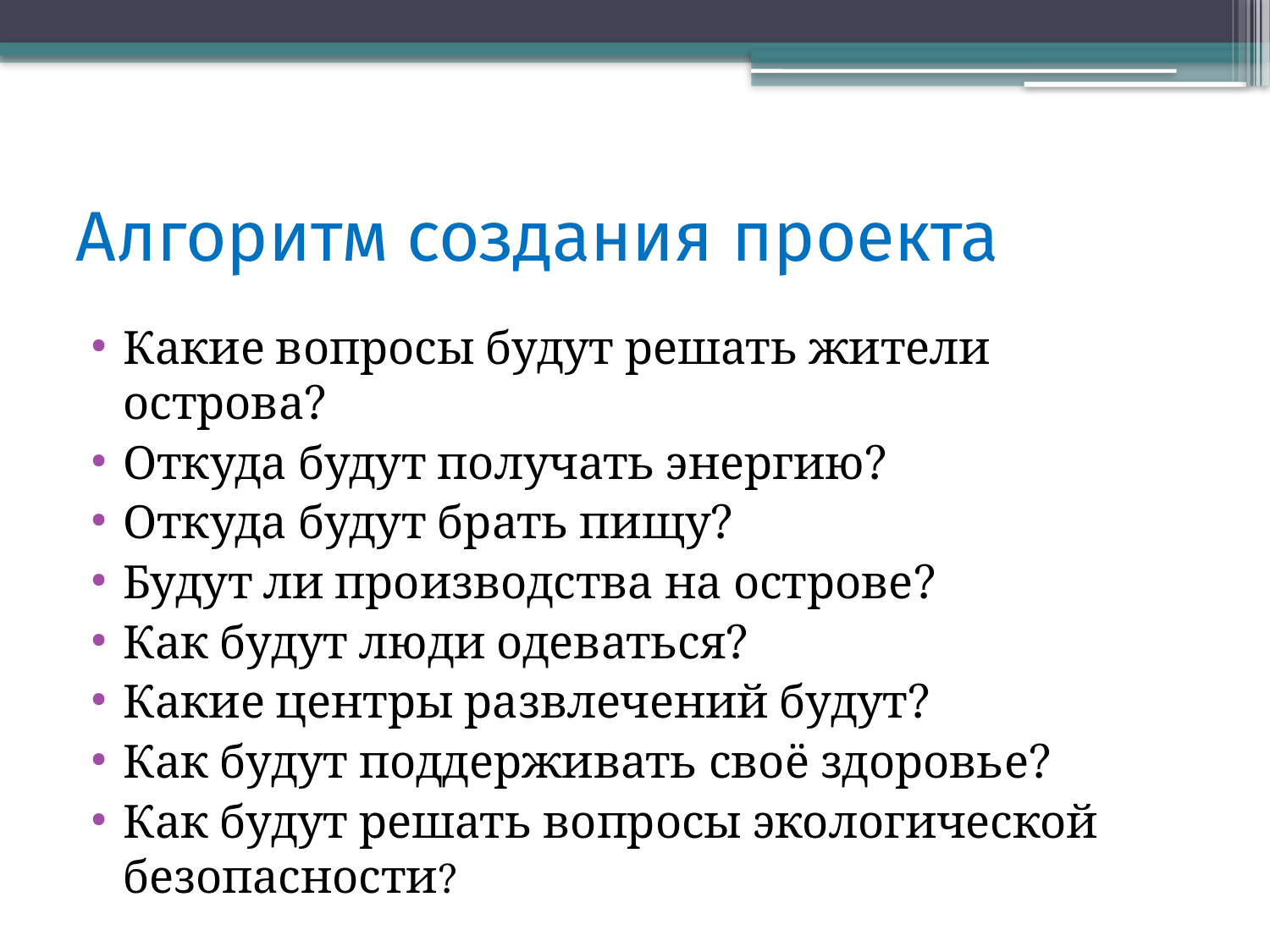

# Алгоритм создания проекта
Какие вопросы будут решать жители острова?
Откуда будут получать энергию?
Откуда будут брать пищу?
Будут ли производства на острове?
Как будут люди одеваться?
Какие центры развлечений будут?
Как будут поддерживать своё здоровье?
Как будут решать вопросы экологической безопасности?